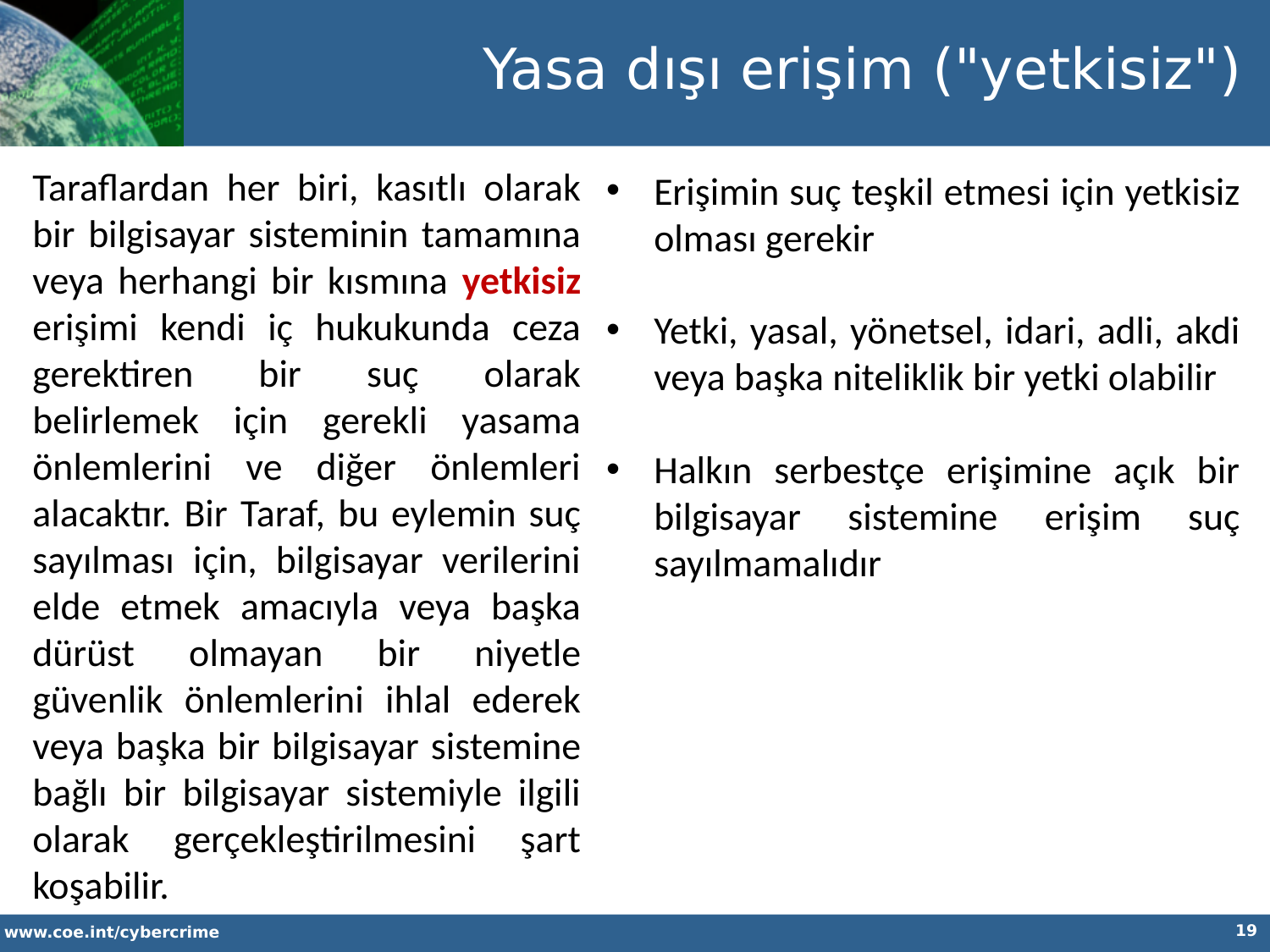

Yasa dışı erişim ("yetkisiz")
Taraflardan her biri, kasıtlı olarak bir bilgisayar sisteminin tamamına veya herhangi bir kısmına yetkisiz erişimi kendi iç hukukunda ceza gerektiren bir suç olarak belirlemek için gerekli yasama önlemlerini ve diğer önlemleri alacaktır. Bir Taraf, bu eylemin suç sayılması için, bilgisayar verilerini elde etmek amacıyla veya başka dürüst olmayan bir niyetle güvenlik önlemlerini ihlal ederek veya başka bir bilgisayar sistemine bağlı bir bilgisayar sistemiyle ilgili olarak gerçekleştirilmesini şart koşabilir.
Erişimin suç teşkil etmesi için yetkisiz olması gerekir

Yetki, yasal, yönetsel, idari, adli, akdi veya başka niteliklik bir yetki olabilir

Halkın serbestçe erişimine açık bir bilgisayar sistemine erişim suç sayılmamalıdır